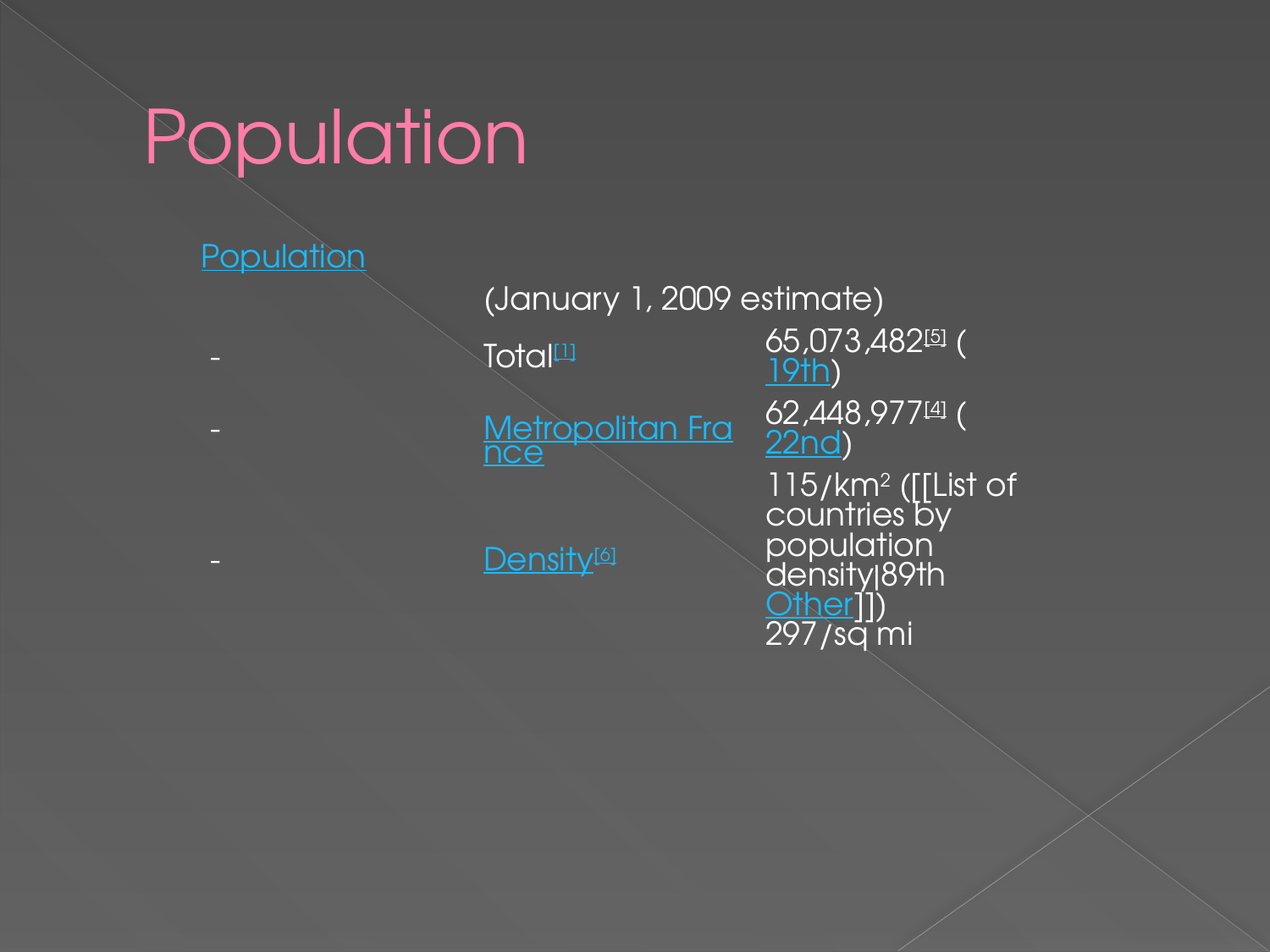

# Population
| Population |  |  |
| --- | --- | --- |
|  | (January 1, 2009 estimate) |  |
| - | Total[1] | 65,073,482[5] (19th) |
| - | Metropolitan France | 62,448,977[4] (22nd) |
| - | Density[6] | 115/km2 ([[List of countries by population density|89th Other]]) 297/sq mi |